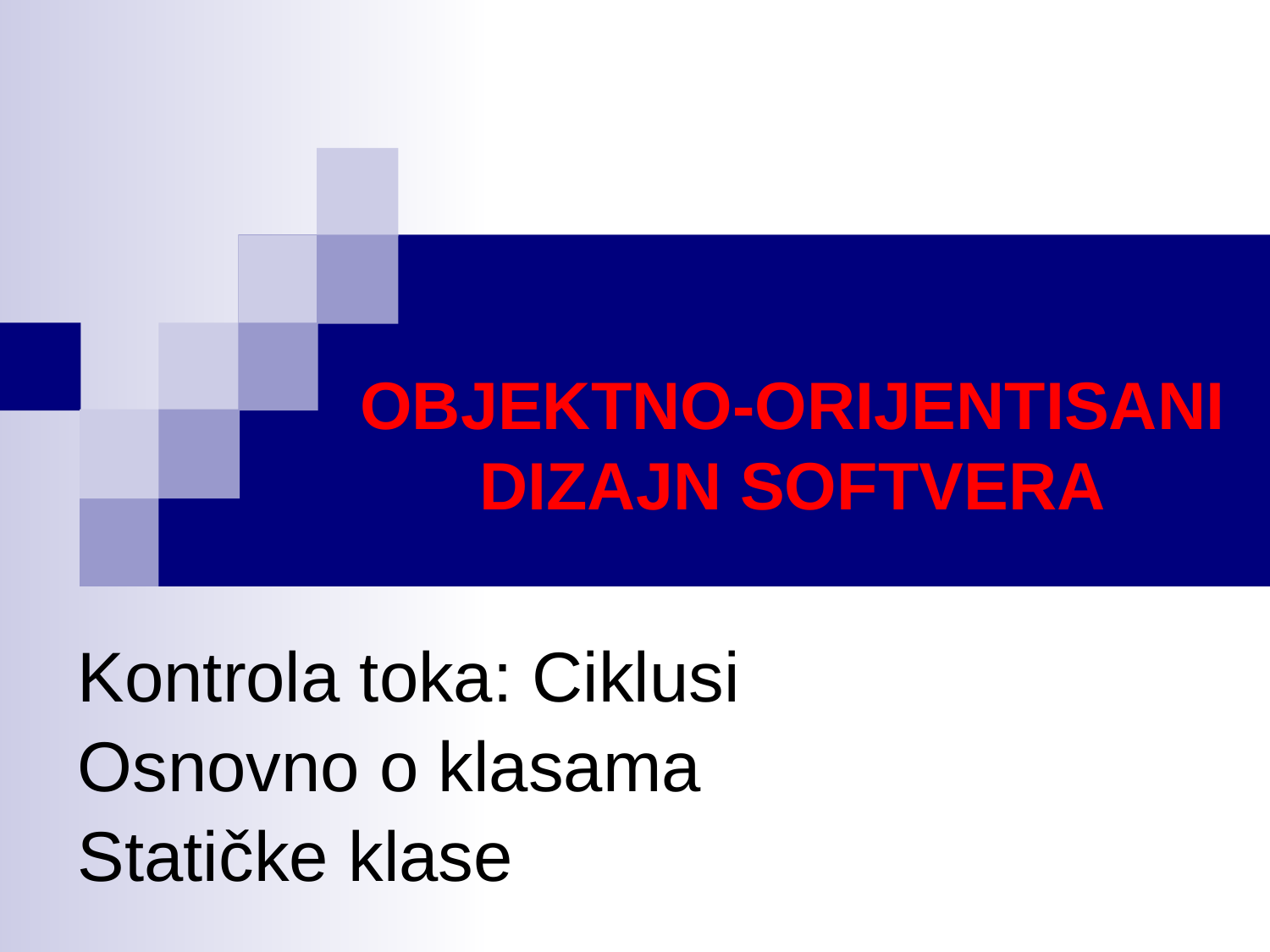

# OBJEKTNO-ORIJENTISANI DIZAJN SOFTVERA
Kontrola toka: Ciklusi
Osnovno o klasama
Statičke klase